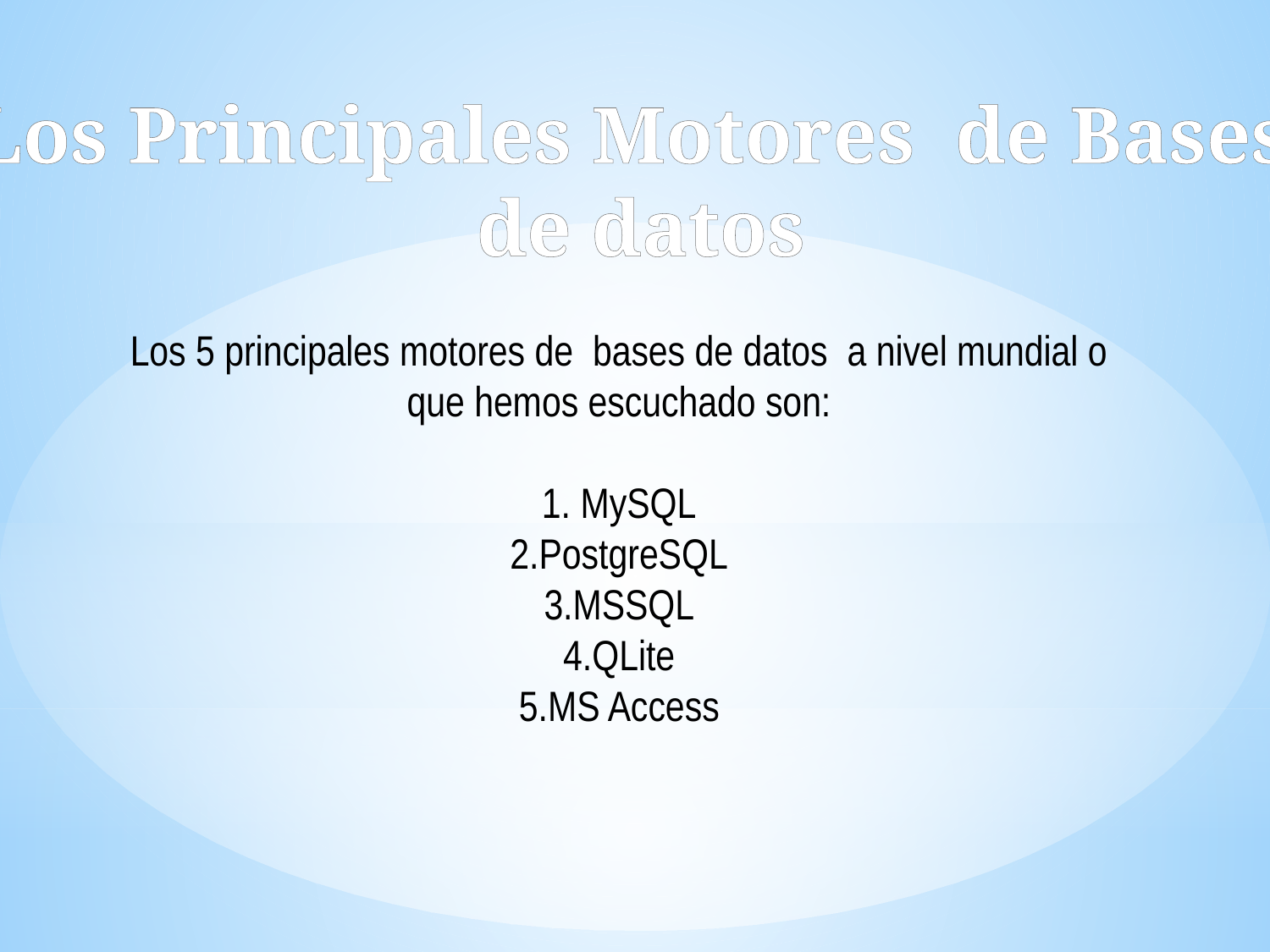

Los Principales Motores  de Bases
 de datos
Los 5 principales motores de  bases de datos  a nivel mundial o que hemos escuchado son:

1. MySQL
2.PostgreSQL
3.MSSQL
4.QLite
5.MS Access